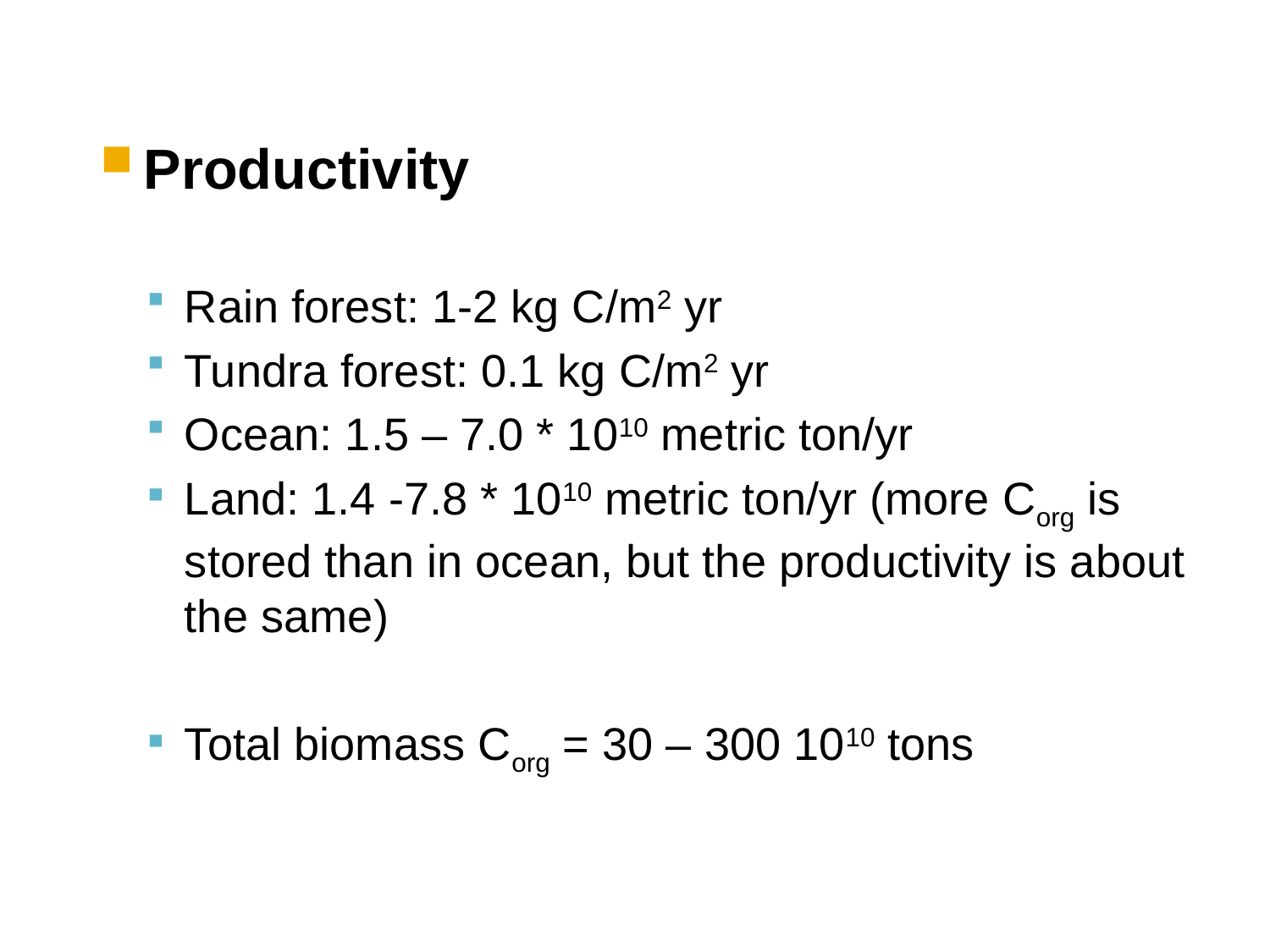

Productivity

Rain forest: 1-2 kg C/m2 yr
Tundra forest: 0.1 kg C/m2 yr
Ocean: 1.5 – 7.0 * 1010 metric ton/yr
Land: 1.4 -7.8 * 1010 metric ton/yr (more Corg is stored than in ocean, but the productivity is about the same)

Total biomass Corg = 30 – 300 1010 tons